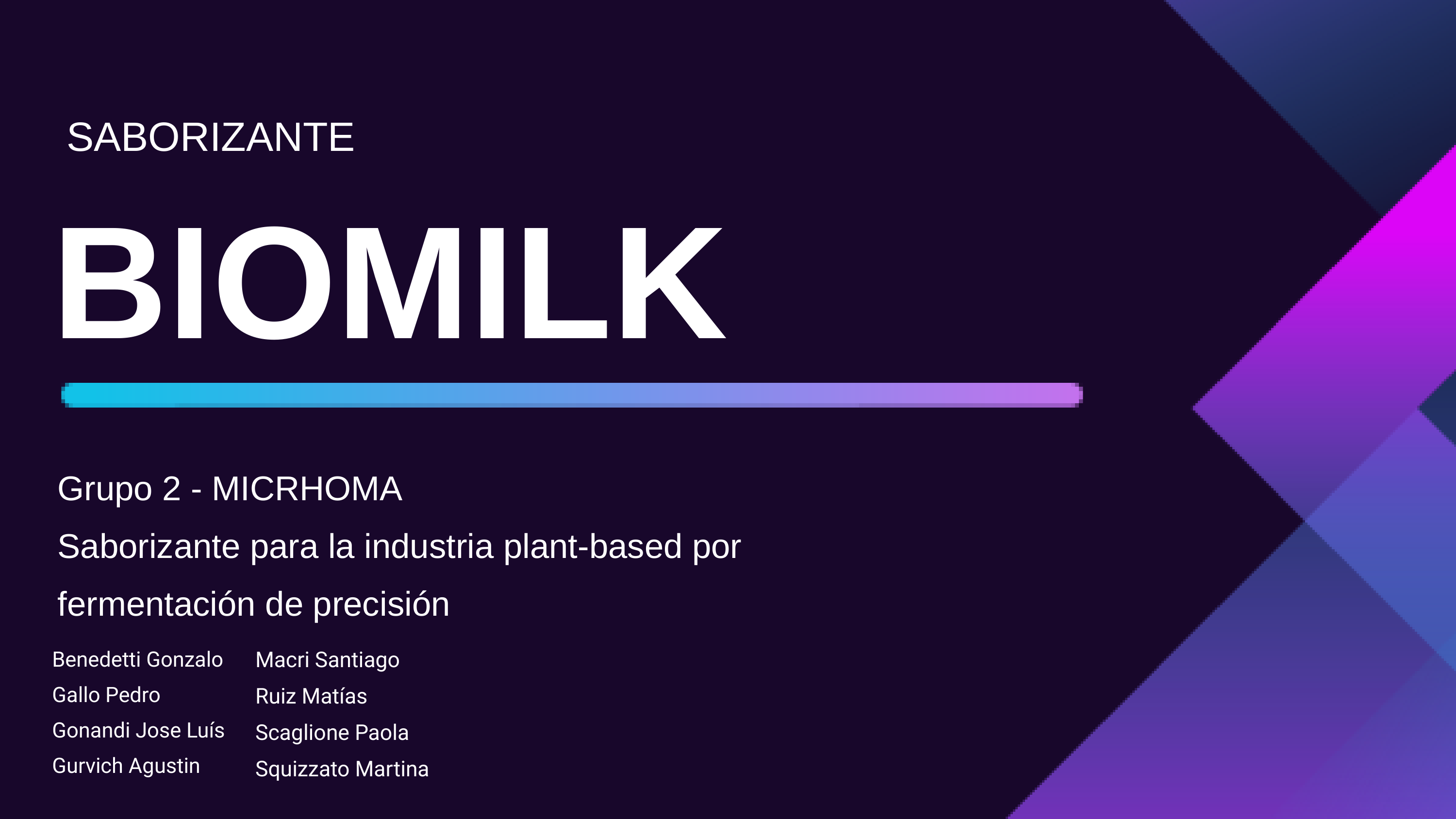

SABORIZANTE
BIOMILK

Grupo 2 - MICRHOMA
Saborizante para la industria plant-based por fermentación de precisión
Benedetti Gonzalo
Gallo Pedro
Gonandi Jose Luís
Gurvich Agustin

Macri Santiago
Ruiz Matías
Scaglione Paola
Squizzato Martina